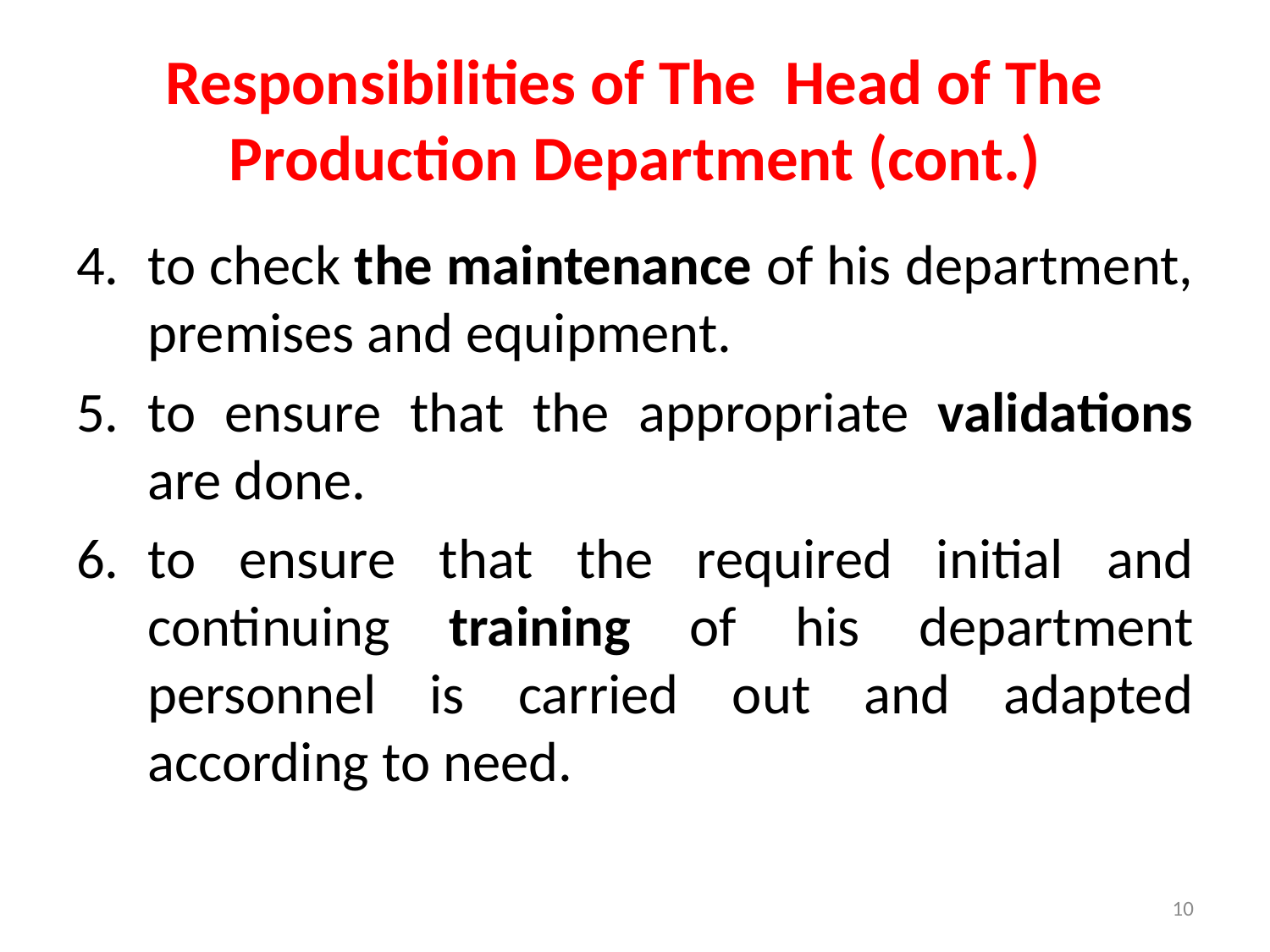

# Responsibilities of The  Head of The Production Department (cont.)
to check the maintenance of his department, premises and equipment.
to ensure that the appropriate validations are done.
to ensure that the required initial and continuing training of his department personnel is carried out and adapted according to need.
10